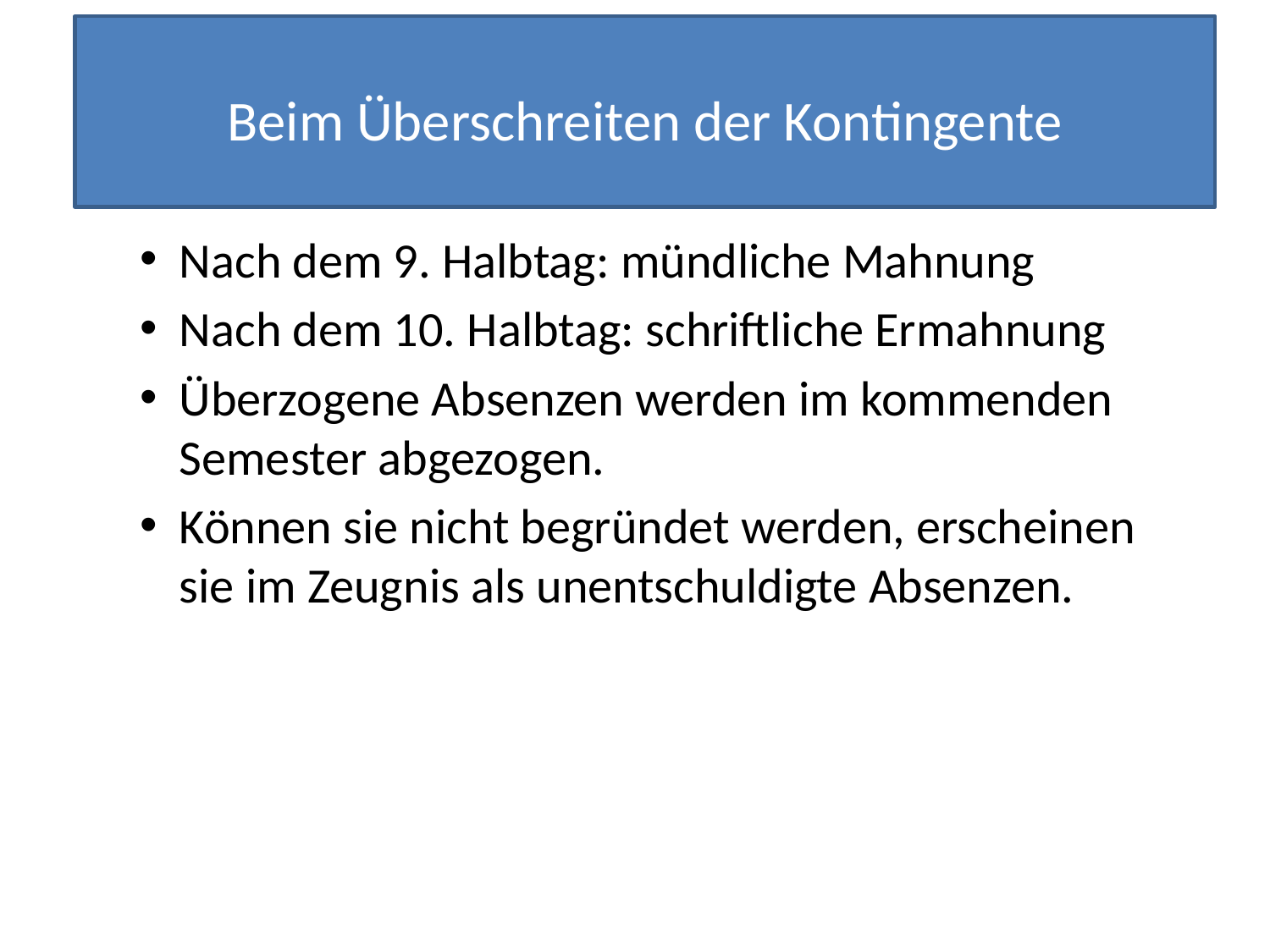

Beim Überschreiten der Kontingente

# Beim Überschreiten der Kontingente
Nach dem 9. Halbtag: mündliche Mahnung
Nach dem 10. Halbtag: schriftliche Ermahnung
Überzogene Absenzen werden im kommenden Semester abgezogen.
Können sie nicht begründet werden, erscheinen sie im Zeugnis als unentschuldigte Absenzen.